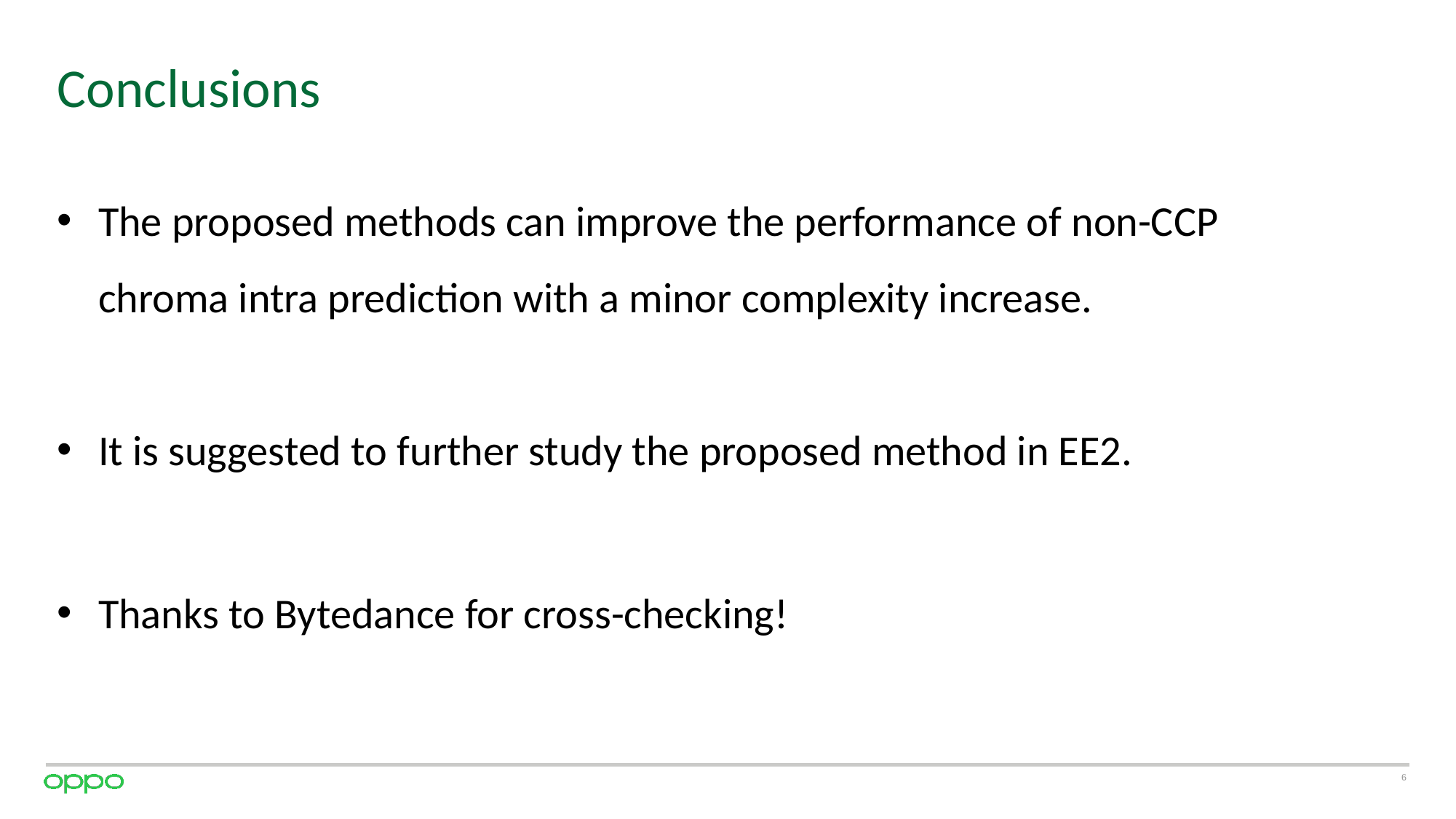

# Conclusions
The proposed methods can improve the performance of non-CCP chroma intra prediction with a minor complexity increase.

It is suggested to further study the proposed method in EE2.

Thanks to Bytedance for cross-checking!